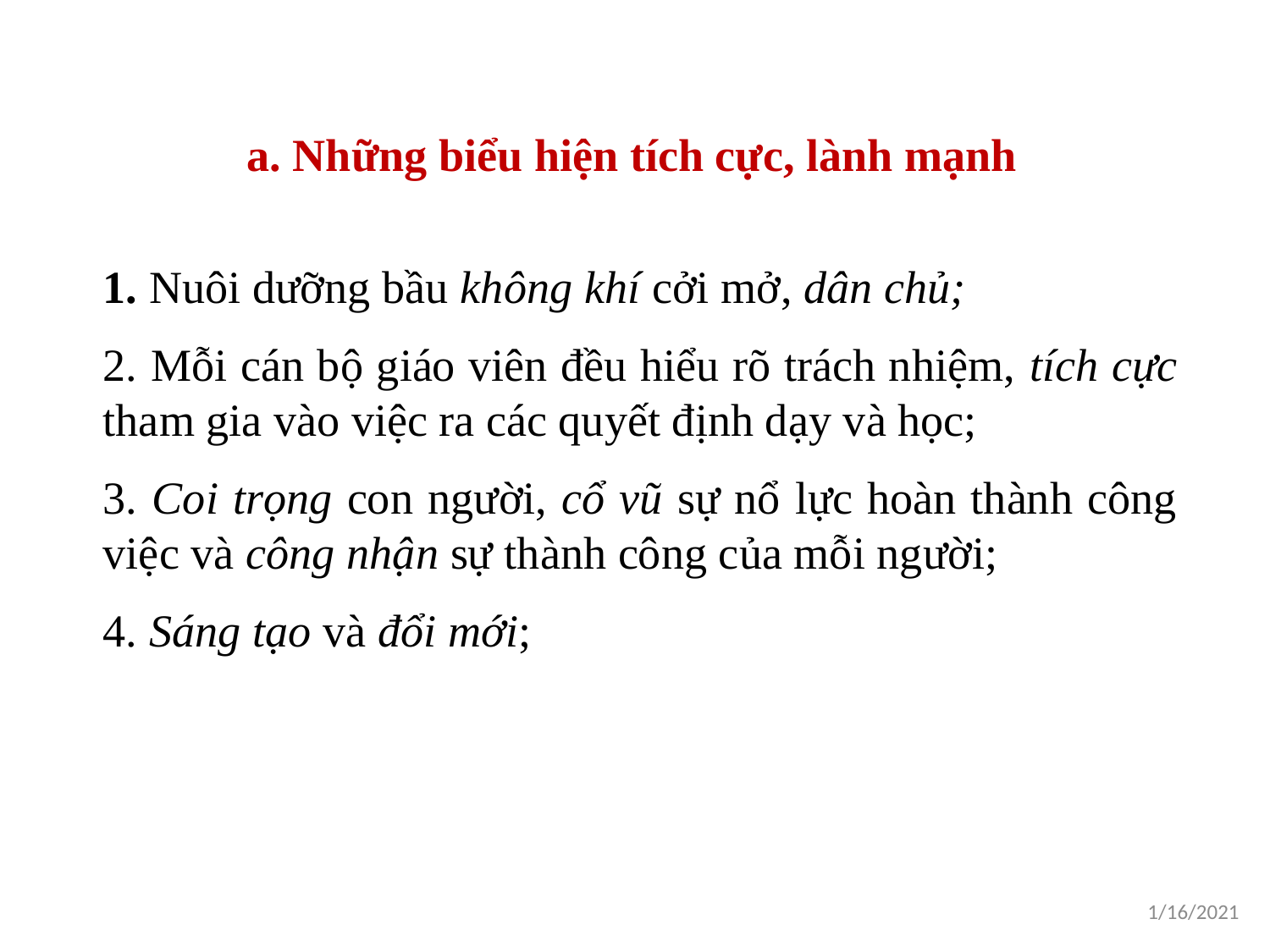

a. Những biểu hiện tích cực, lành mạnh
1. Nuôi dưỡng bầu không khí cởi mở, dân chủ;
2. Mỗi cán bộ giáo viên đều hiểu rõ trách nhiệm, tích cực tham gia vào việc ra các quyết định dạy và học;
3. Coi trọng con người, cổ vũ sự nổ lực hoàn thành công việc và công nhận sự thành công của mỗi người;
4. Sáng tạo và đổi mới;

1/16/2021